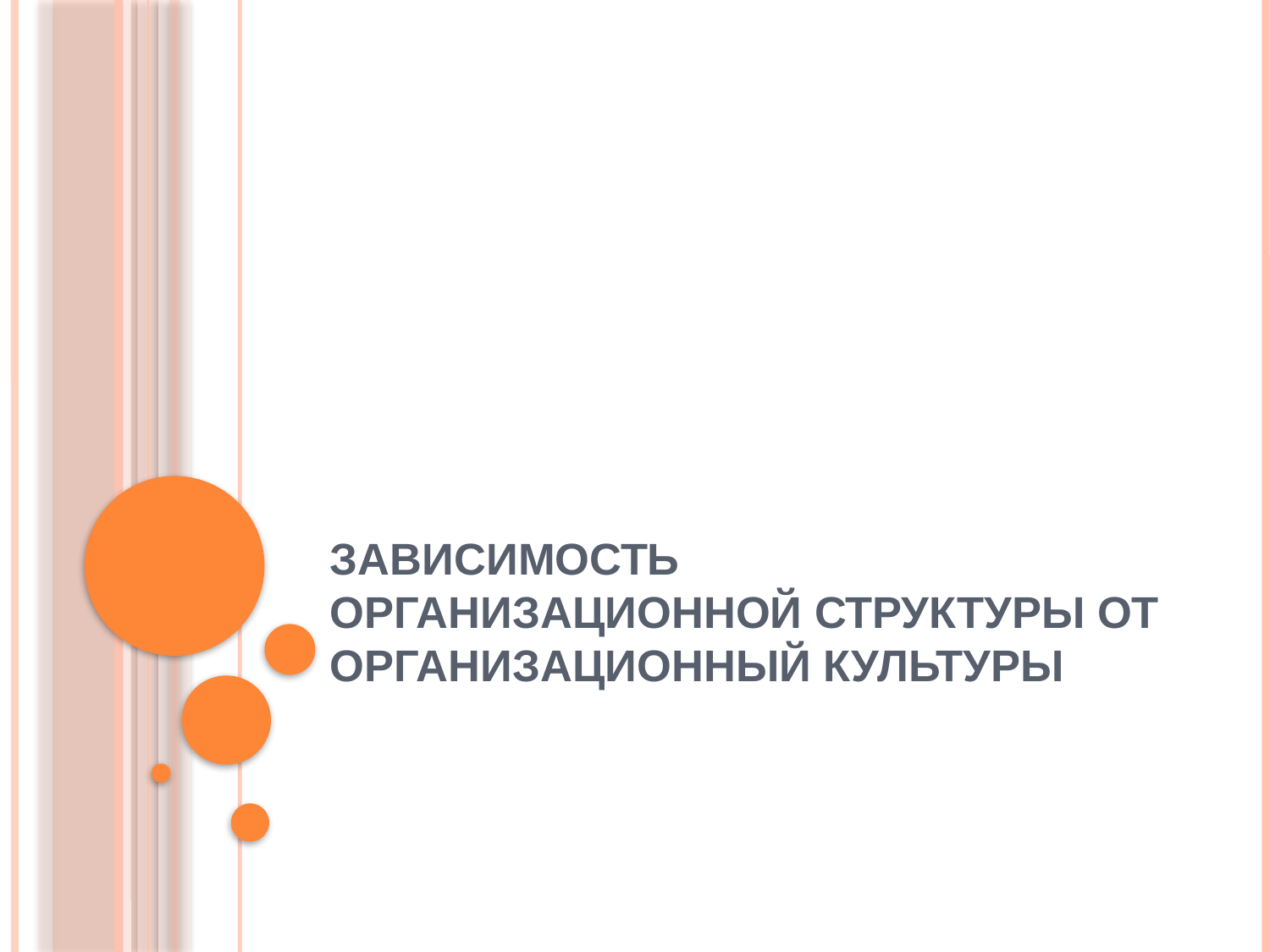

# Зависимость организационной структуры от организационный культуры